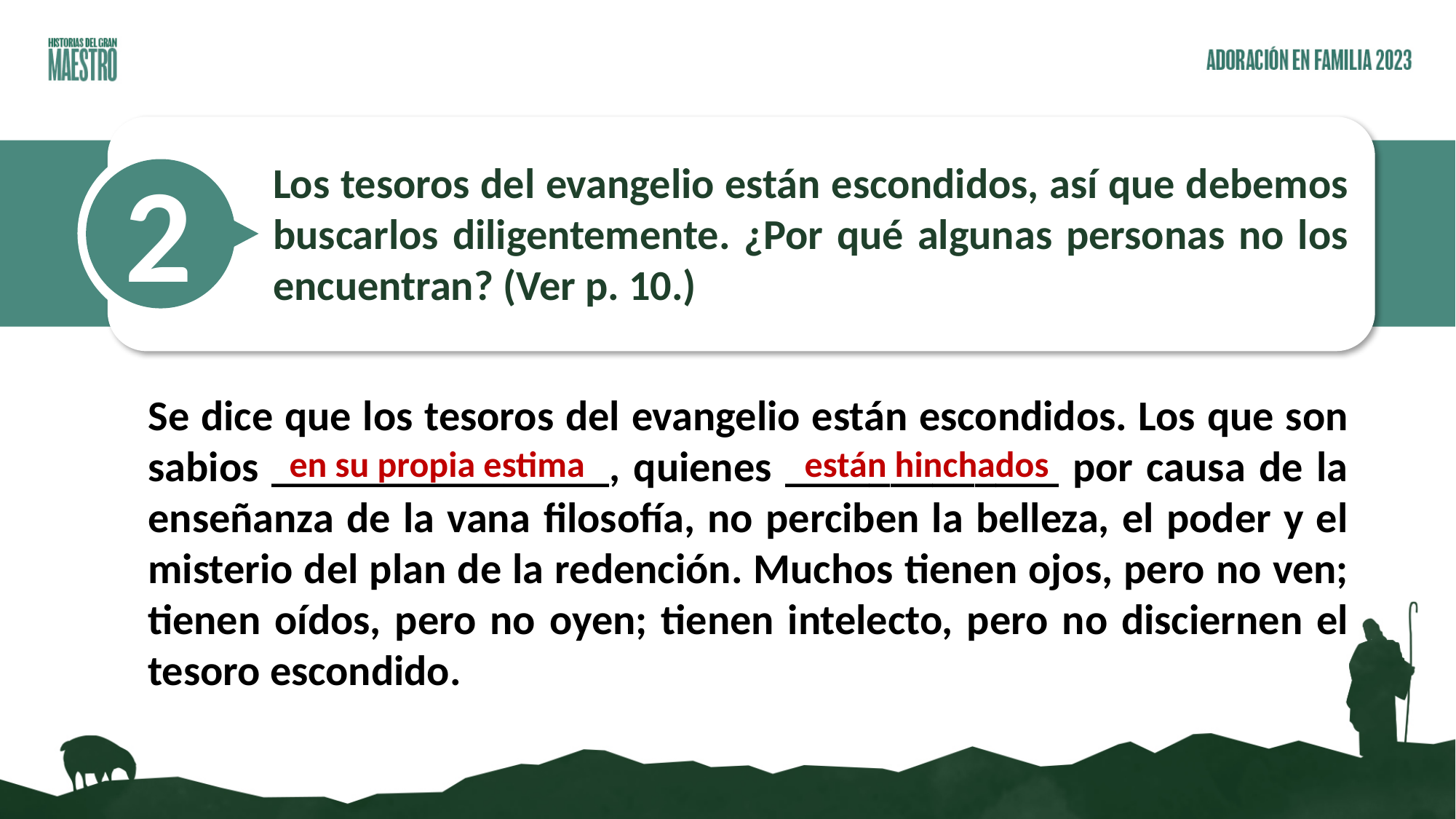

2
Los tesoros del evangelio están escondidos, así que debemos buscarlos diligentemente. ¿Por qué algunas personas no los encuentran? (Ver p. 10.)
Se dice que los tesoros del evangelio están escondidos. Los que son sabios ________________, quienes _____________ por causa de la enseñanza de la vana filosofía, no perciben la belleza, el poder y el misterio del plan de la redención. Muchos tienen ojos, pero no ven; tienen oídos, pero no oyen; tienen intelecto, pero no disciernen el tesoro escondido.
en su propia estima
están hinchados